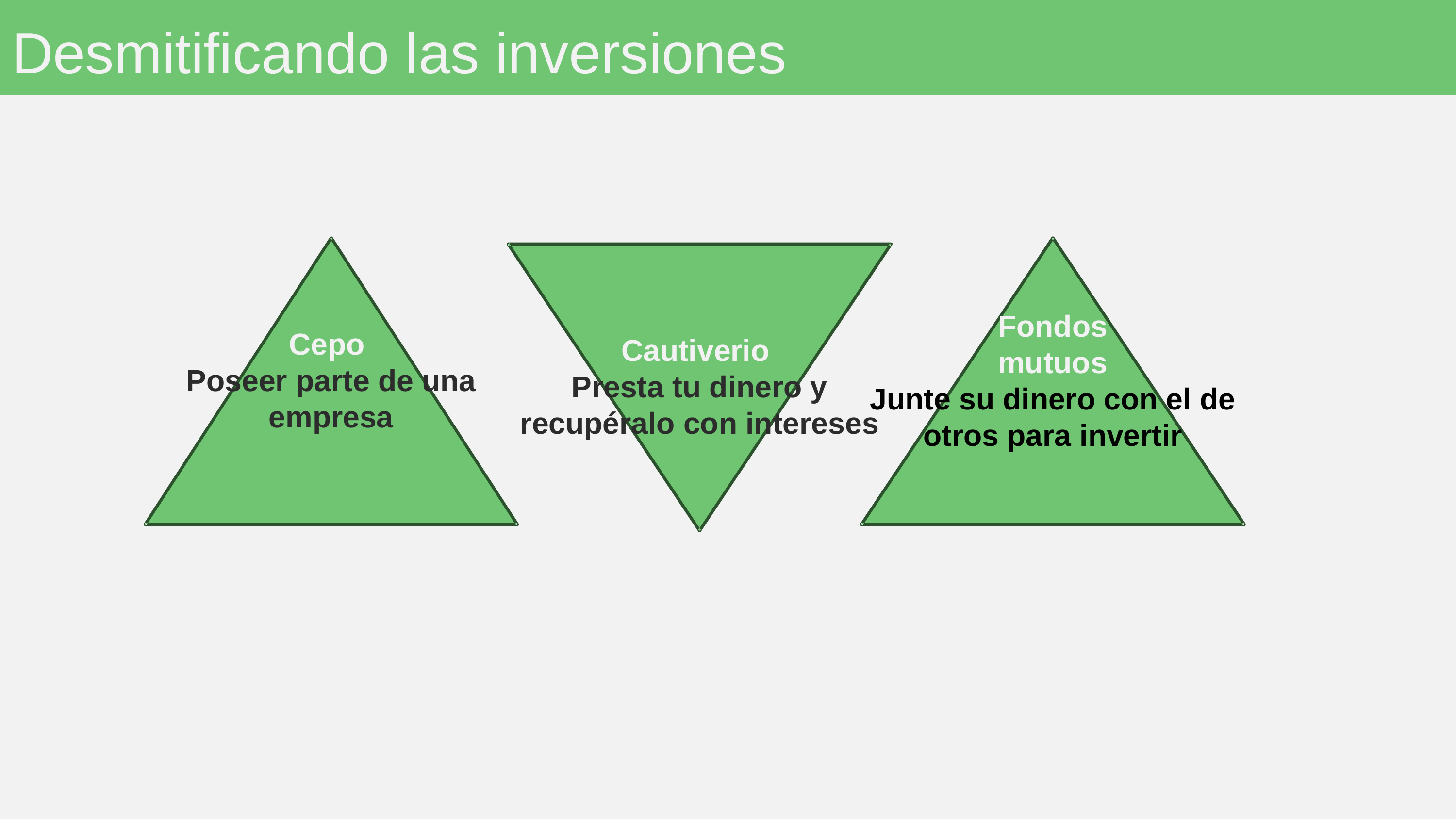

Desmitificando las inversiones

Cepo
Poseer parte de una empresa

Fondos
mutuos
Junte su dinero con el de otros para invertir

Cautiverio
Presta tu dinero y recupéralo con intereses